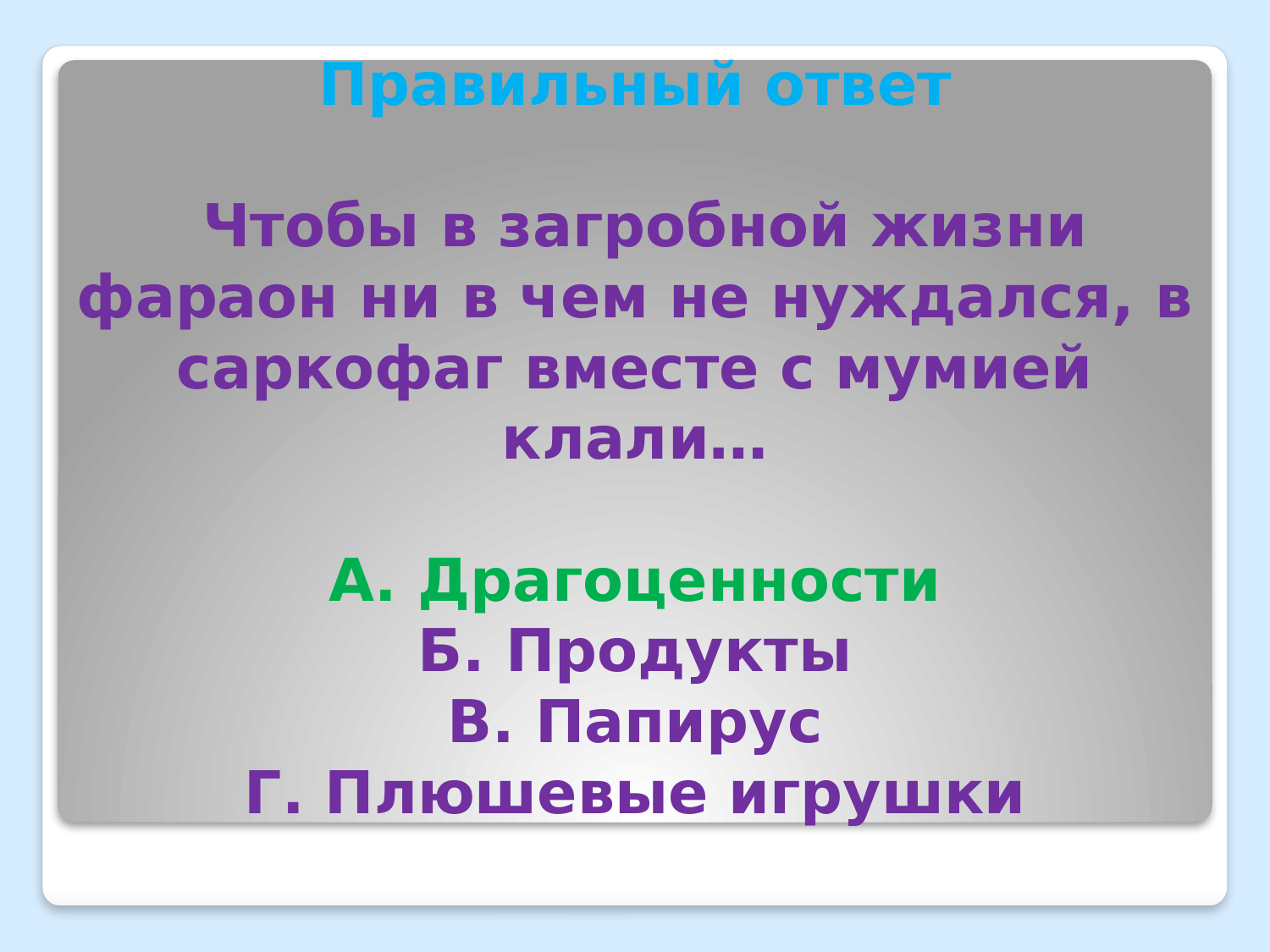

# Правильный ответ Чтобы в загробной жизни фараон ни в чем не нуждался, в саркофаг вместе с мумией клали… А. Драгоценности Б. Продукты В. Папирус Г. Плюшевые игрушки